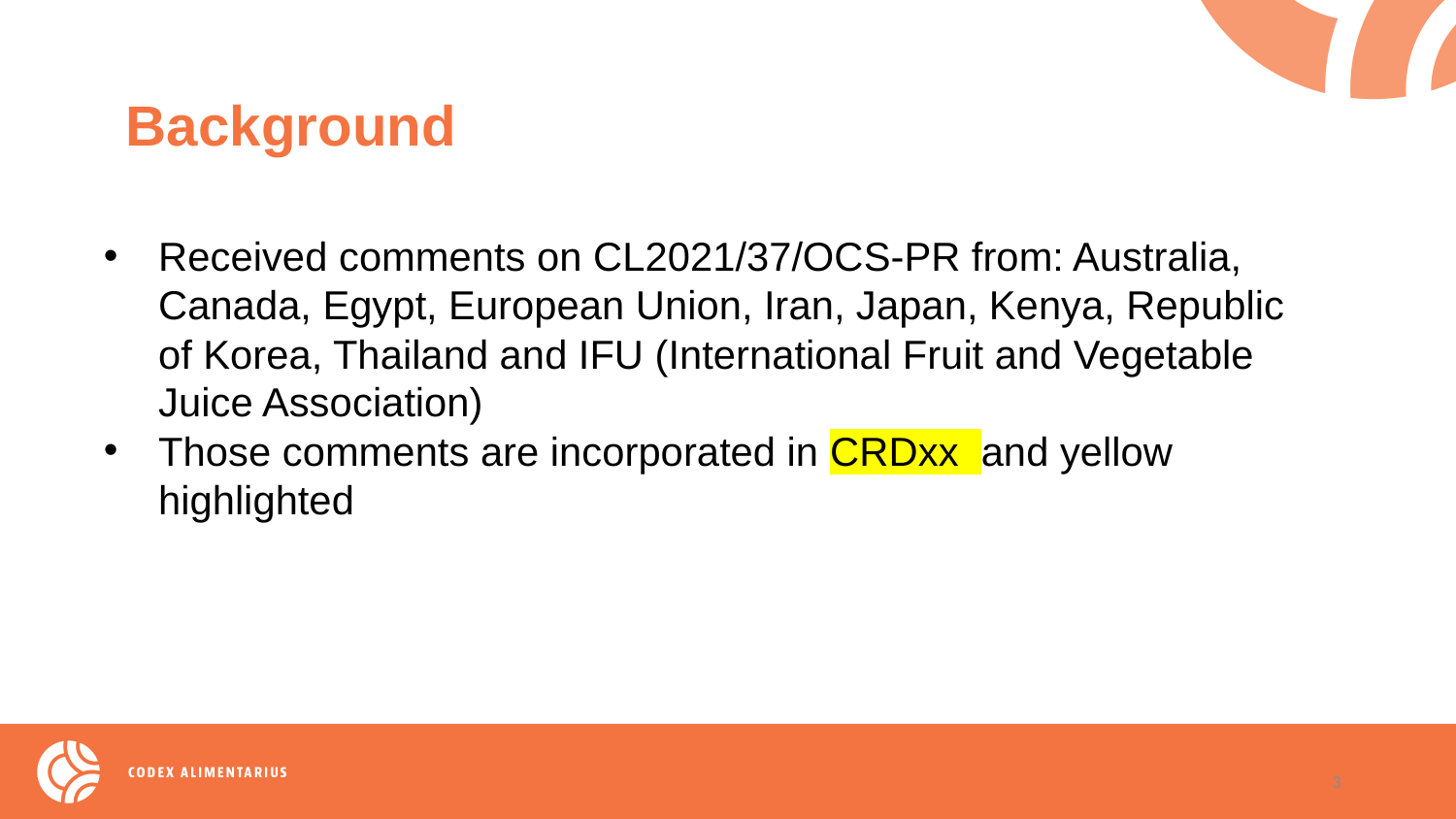

Background
Received comments on CL2021/37/OCS-PR from: Australia, Canada, Egypt, European Union, Iran, Japan, Kenya, Republic of Korea, Thailand and IFU (International Fruit and Vegetable Juice Association)
Those comments are incorporated in CRDxx  and yellow highlighted

3